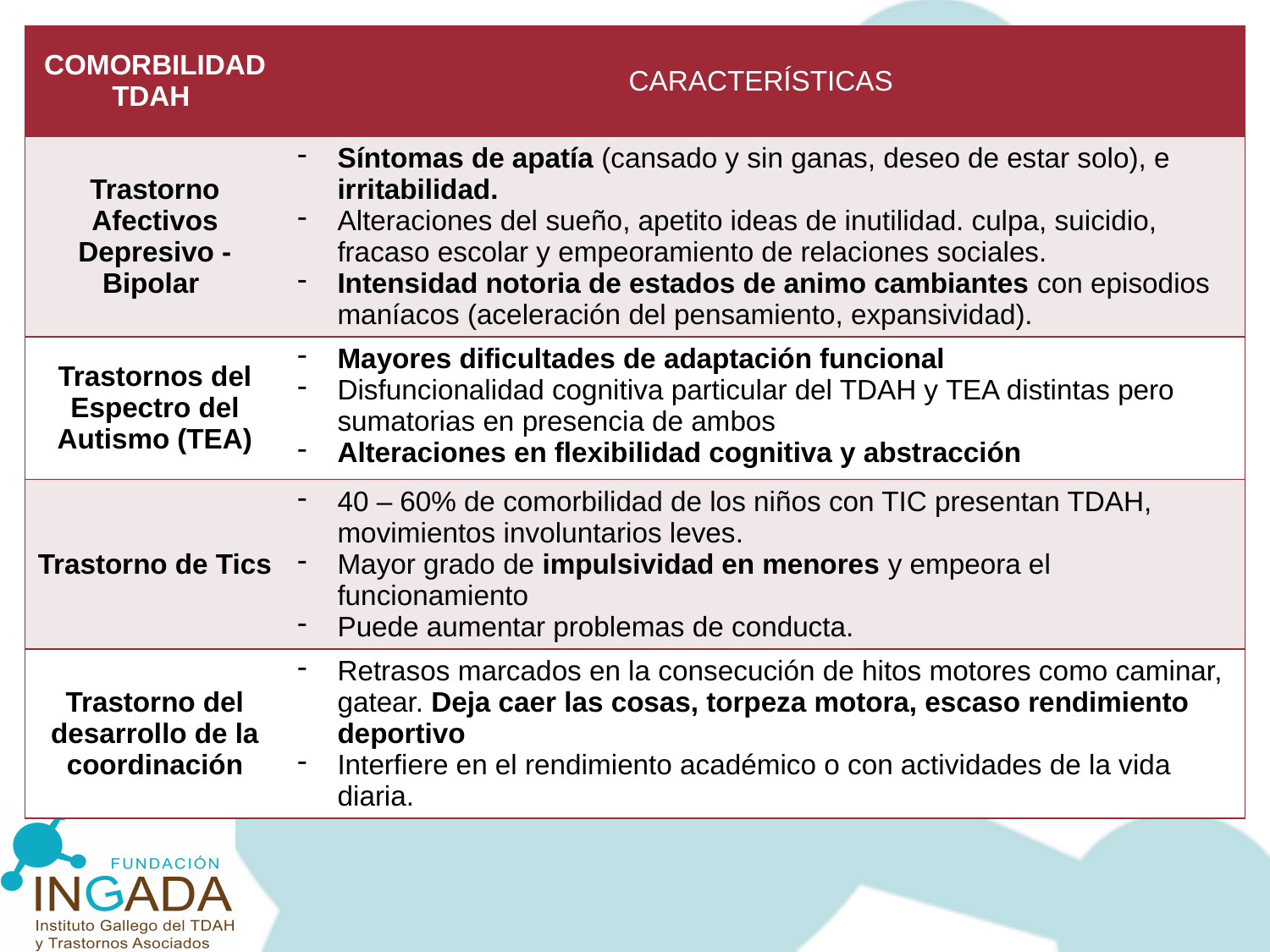

| COMORBILIDAD TDAH | CARACTERÍSTICAS |
| --- | --- |
| Trastorno Afectivos Depresivo - Bipolar | Síntomas de apatía (cansado y sin ganas, deseo de estar solo), e irritabilidad. Alteraciones del sueño, apetito ideas de inutilidad. culpa, suicidio, fracaso escolar y empeoramiento de relaciones sociales. Intensidad notoria de estados de animo cambiantes con episodios maníacos (aceleración del pensamiento, expansividad). |
| Trastornos del Espectro del Autismo (TEA) | Mayores dificultades de adaptación funcional Disfuncionalidad cognitiva particular del TDAH y TEA distintas pero sumatorias en presencia de ambos Alteraciones en flexibilidad cognitiva y abstracción |
| Trastorno de Tics | 40 – 60% de comorbilidad de los niños con TIC presentan TDAH, movimientos involuntarios leves. Mayor grado de impulsividad en menores y empeora el funcionamiento Puede aumentar problemas de conducta. |
| Trastorno del desarrollo de la coordinación | Retrasos marcados en la consecución de hitos motores como caminar, gatear. Deja caer las cosas, torpeza motora, escaso rendimiento deportivo Interfiere en el rendimiento académico o con actividades de la vida diaria. |